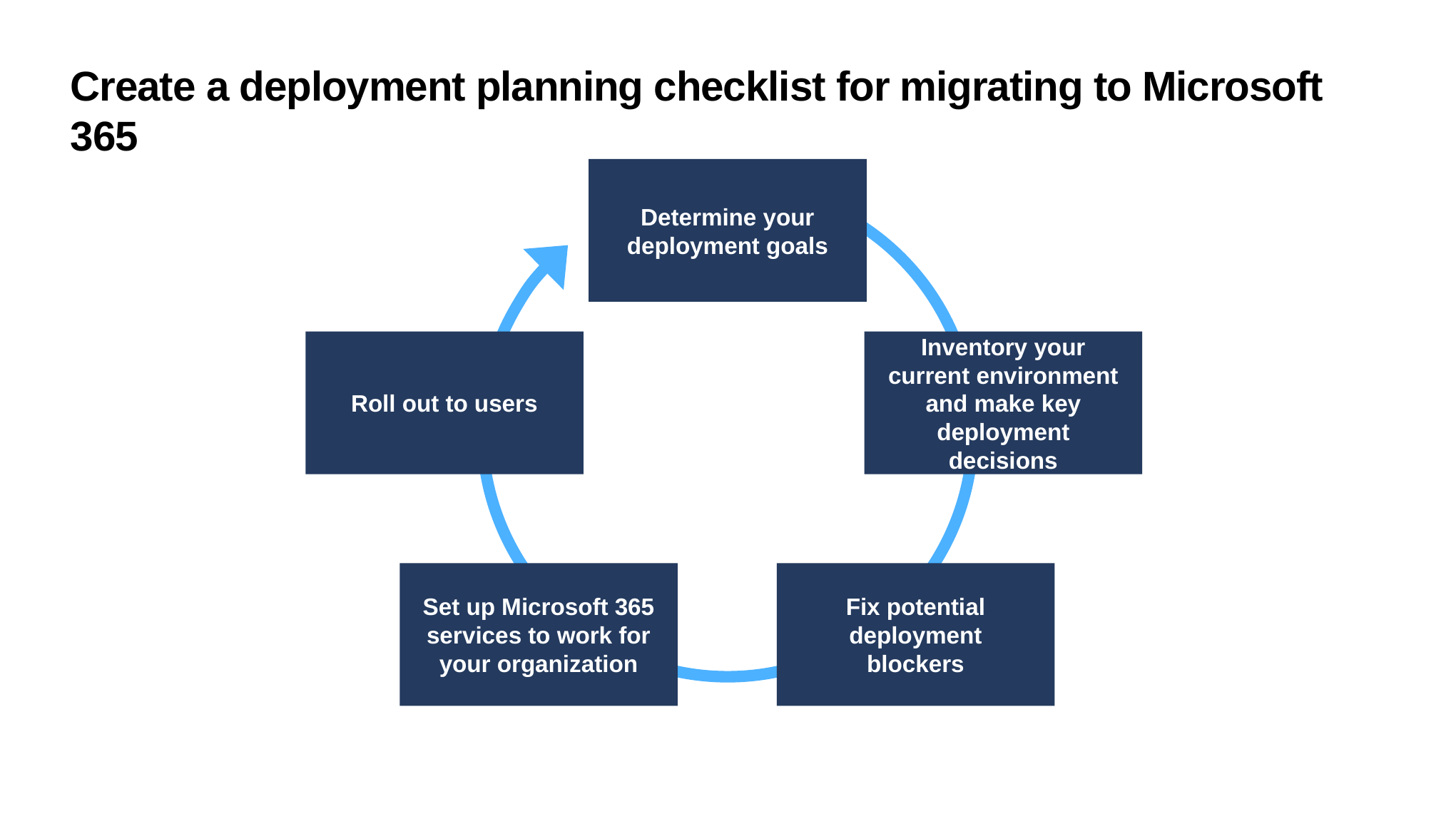

# Create a deployment planning checklist for migrating to Microsoft 365
Determine your deployment goals

Roll out to users
Inventory your current environment and make key deployment decisions
Set up Microsoft 365 services to work for your organization
Fix potential deployment blockers